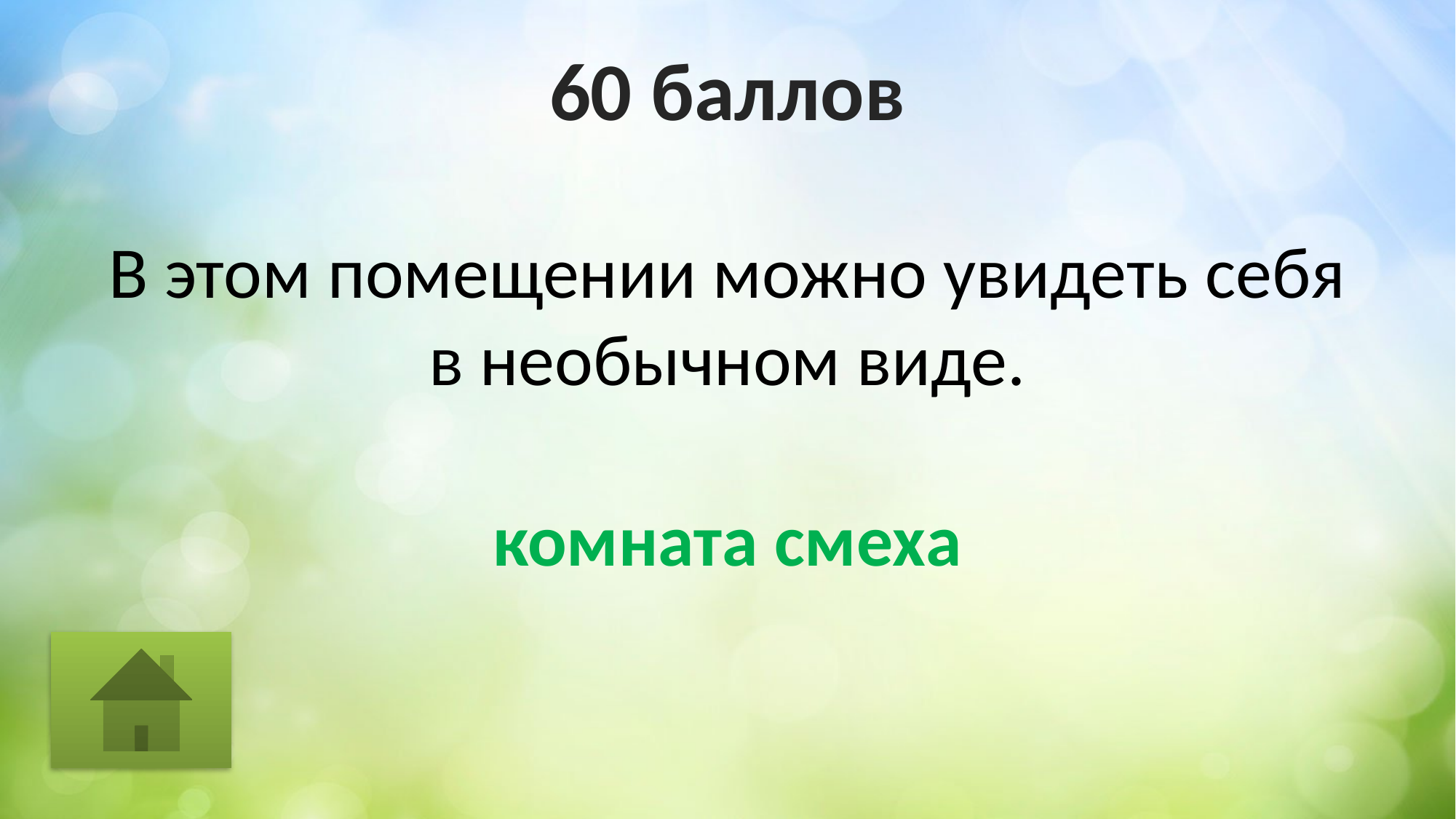

# 60 баллов
В этом помещении можно увидеть себя в необычном виде.
комната смеха